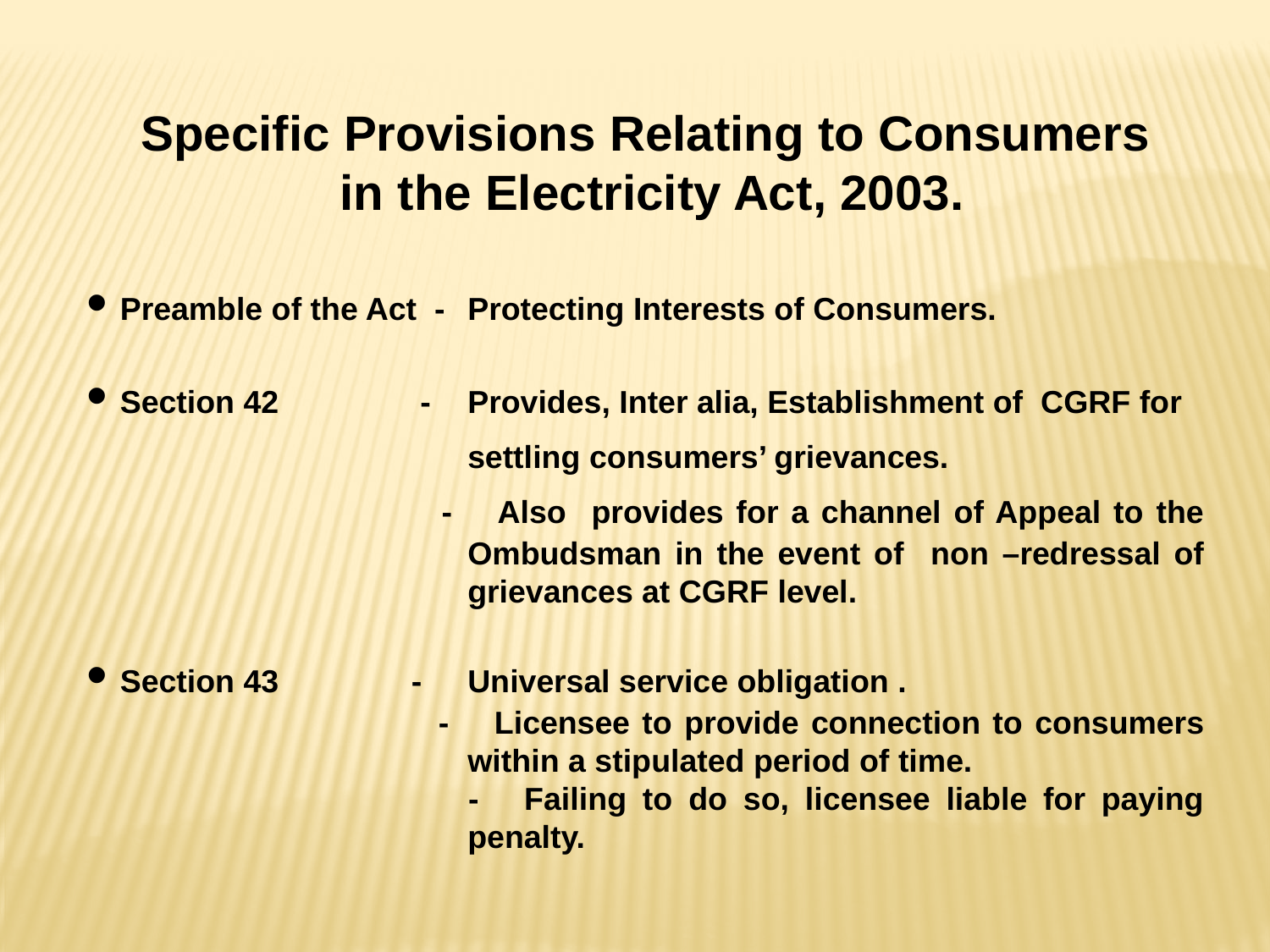

Specific Provisions Relating to Consumers
 in the Electricity Act, 2003.

 Preamble of the Act  -	Protecting Interests of Consumers.

 Section 42   	         -	Provides, Inter alia, Establishment of  CGRF for
			settling consumers’ grievances.
		        -	Also  provides for a channel of Appeal to the 			Ombudsman in the event of  non –redressal of 			grievances at CGRF level.

 Section 43 	        -	Universal service obligation .
		        -	Licensee to provide connection to consumers 			within a stipulated period of time.
		        -	Failing to do so, licensee liable for paying 			penalty.